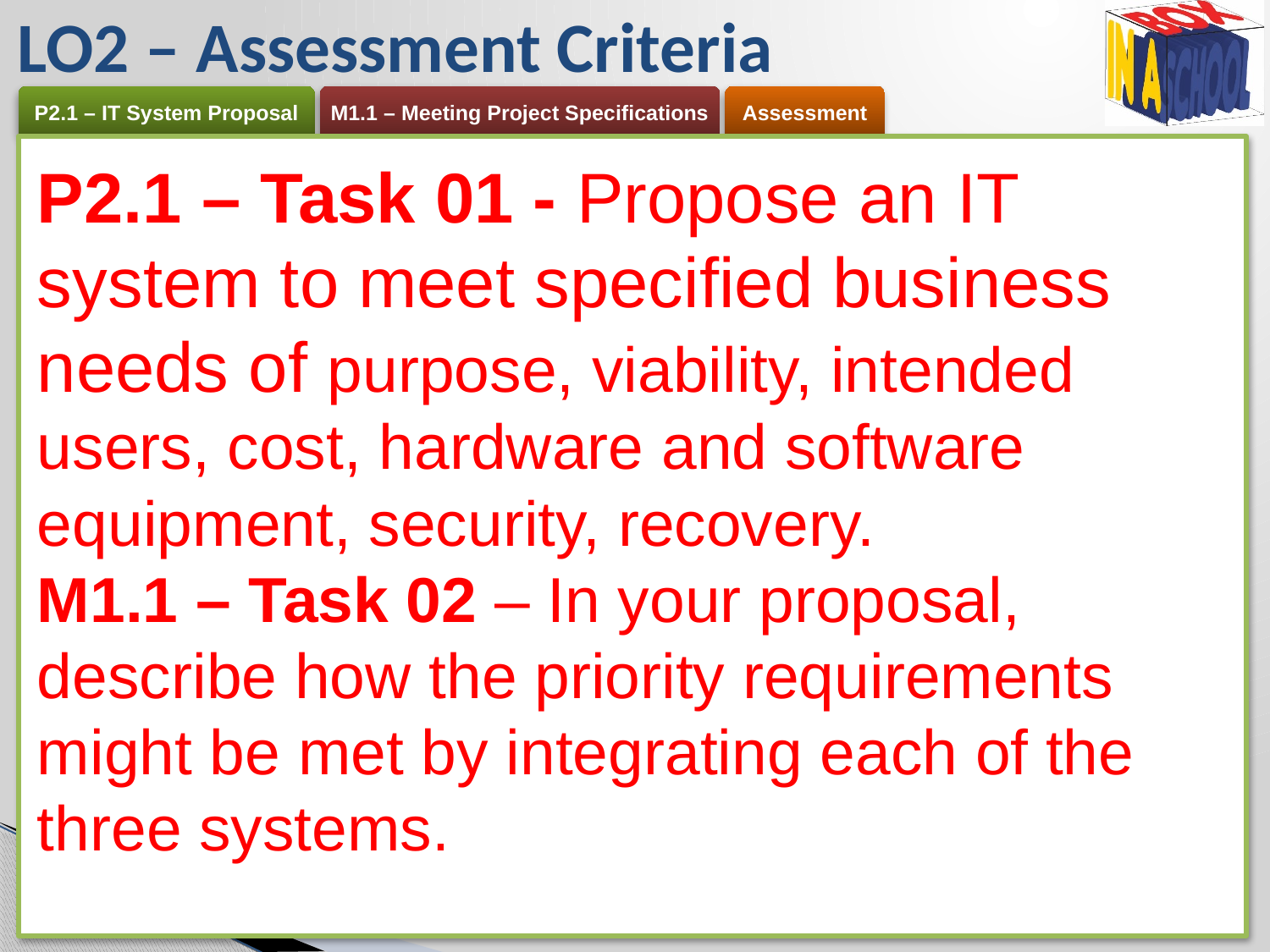

# LO2 – Assessment Criteria
P2.1 – Task 01 - Propose an IT system to meet specified business needs of purpose, viability, intended users, cost, hardware and software equipment, security, recovery.
M1.1 – Task 02 – In your proposal, describe how the priority requirements might be met by integrating each of the three systems.